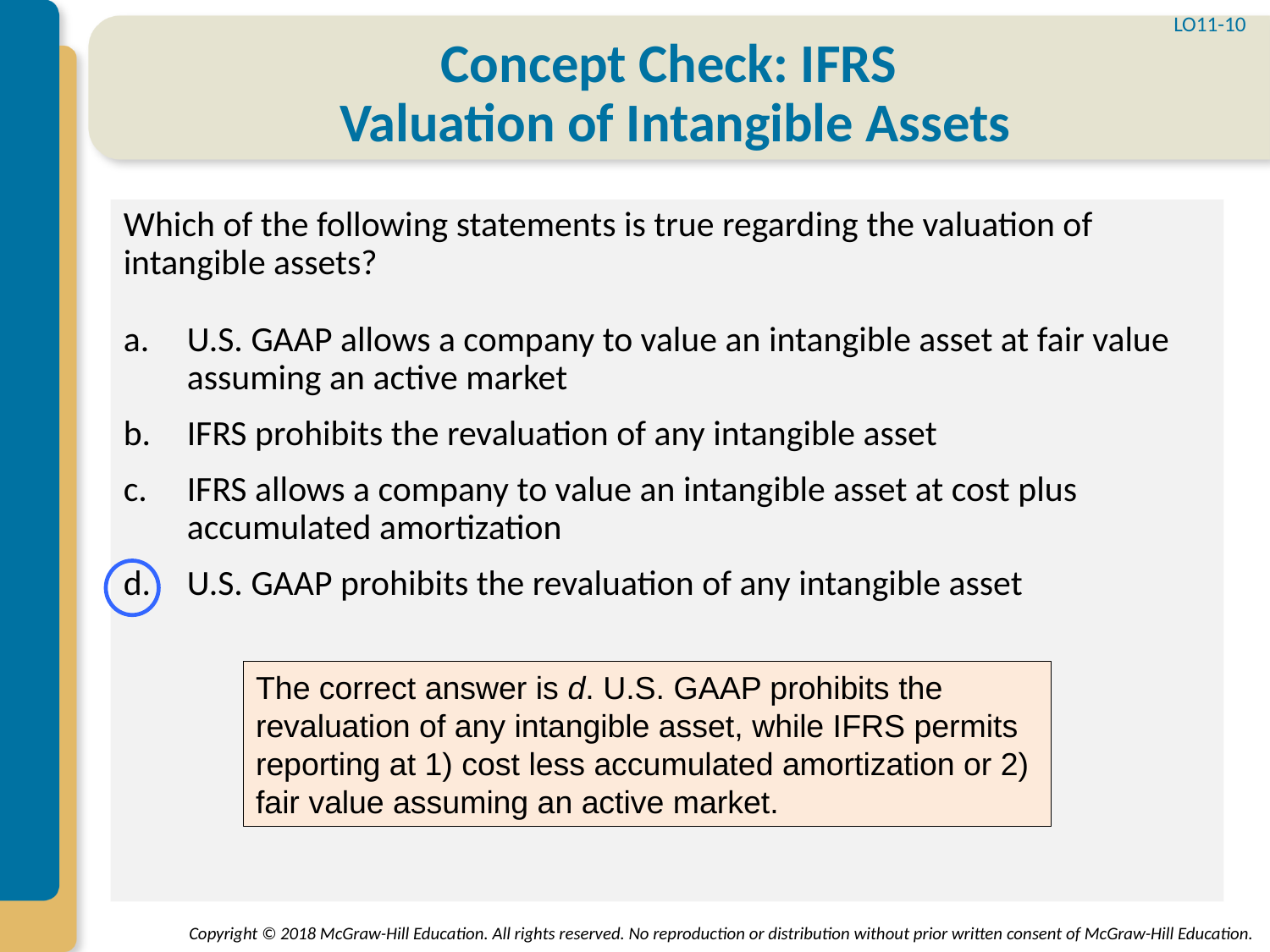

LO11-10
# Concept Check: IFRS Valuation of Intangible Assets
Which of the following statements is true regarding the valuation of intangible assets?
U.S. GAAP allows a company to value an intangible asset at fair value assuming an active market
IFRS prohibits the revaluation of any intangible asset
IFRS allows a company to value an intangible asset at cost plus accumulated amortization
U.S. GAAP prohibits the revaluation of any intangible asset

The correct answer is d. U.S. GAAP prohibits the revaluation of any intangible asset, while IFRS permits reporting at 1) cost less accumulated amortization or 2) fair value assuming an active market.